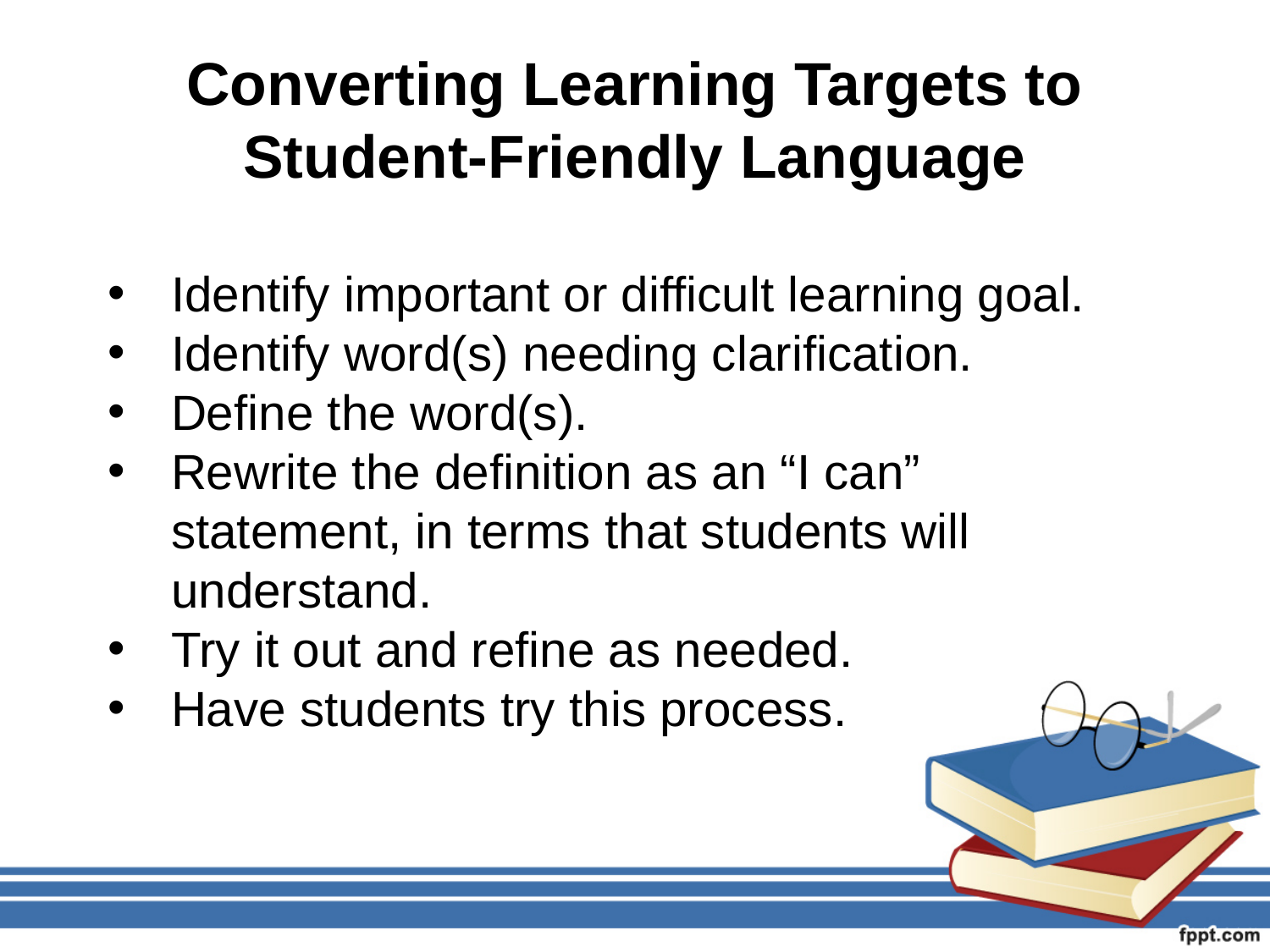

# Converting Learning Targets to Student-Friendly Language
Identify important or difficult learning goal.
Identify word(s) needing clarification.
Define the word(s).
Rewrite the definition as an “I can” statement, in terms that students will understand.
Try it out and refine as needed.
Have students try this process.